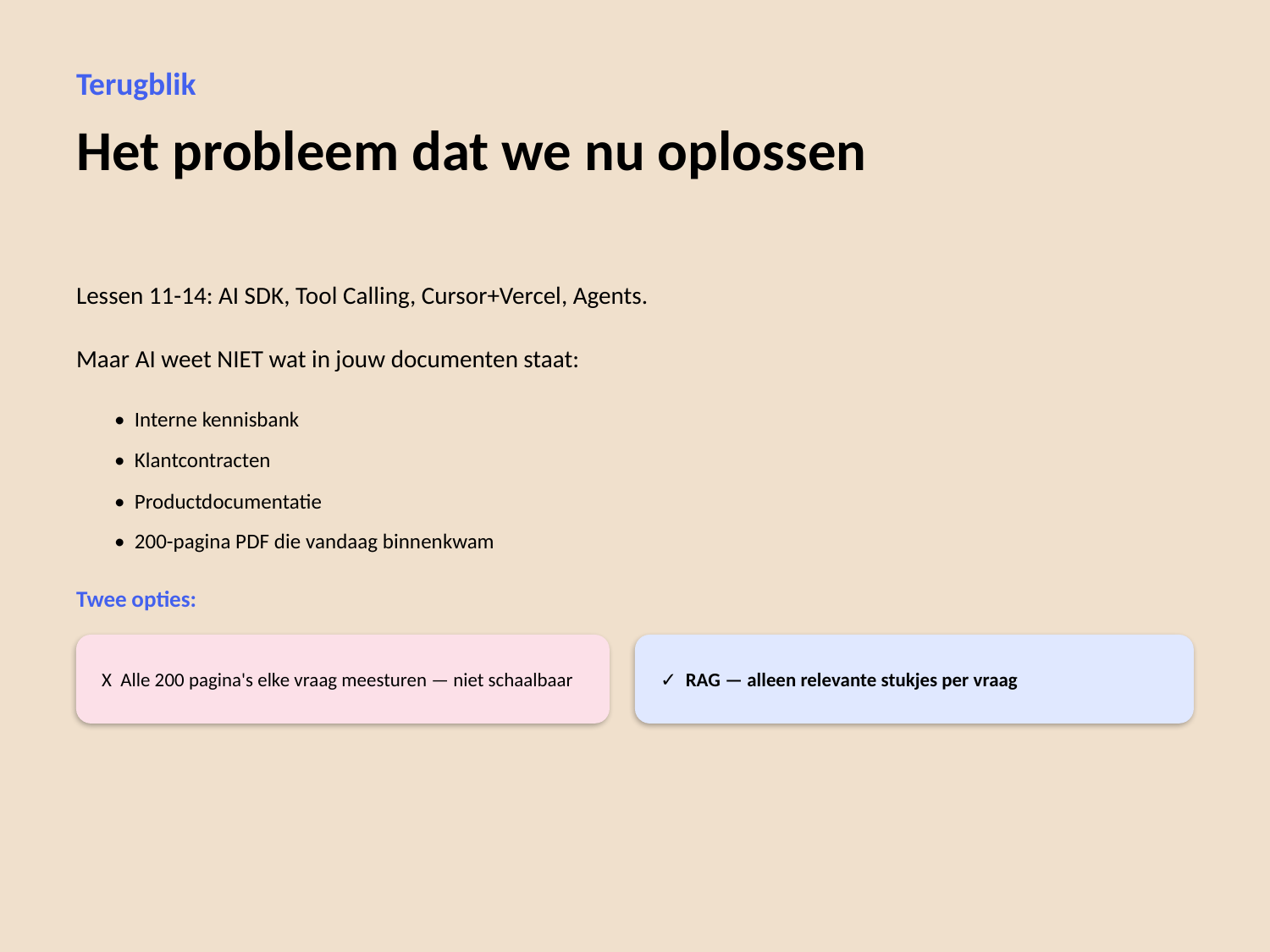

Terugblik
Het probleem dat we nu oplossen
Lessen 11-14: AI SDK, Tool Calling, Cursor+Vercel, Agents.
Maar AI weet NIET wat in jouw documenten staat:
•  Interne kennisbank
•  Klantcontracten
•  Productdocumentatie
•  200-pagina PDF die vandaag binnenkwam
Twee opties:

X  Alle 200 pagina's elke vraag meesturen — niet schaalbaar

✓  RAG — alleen relevante stukjes per vraag